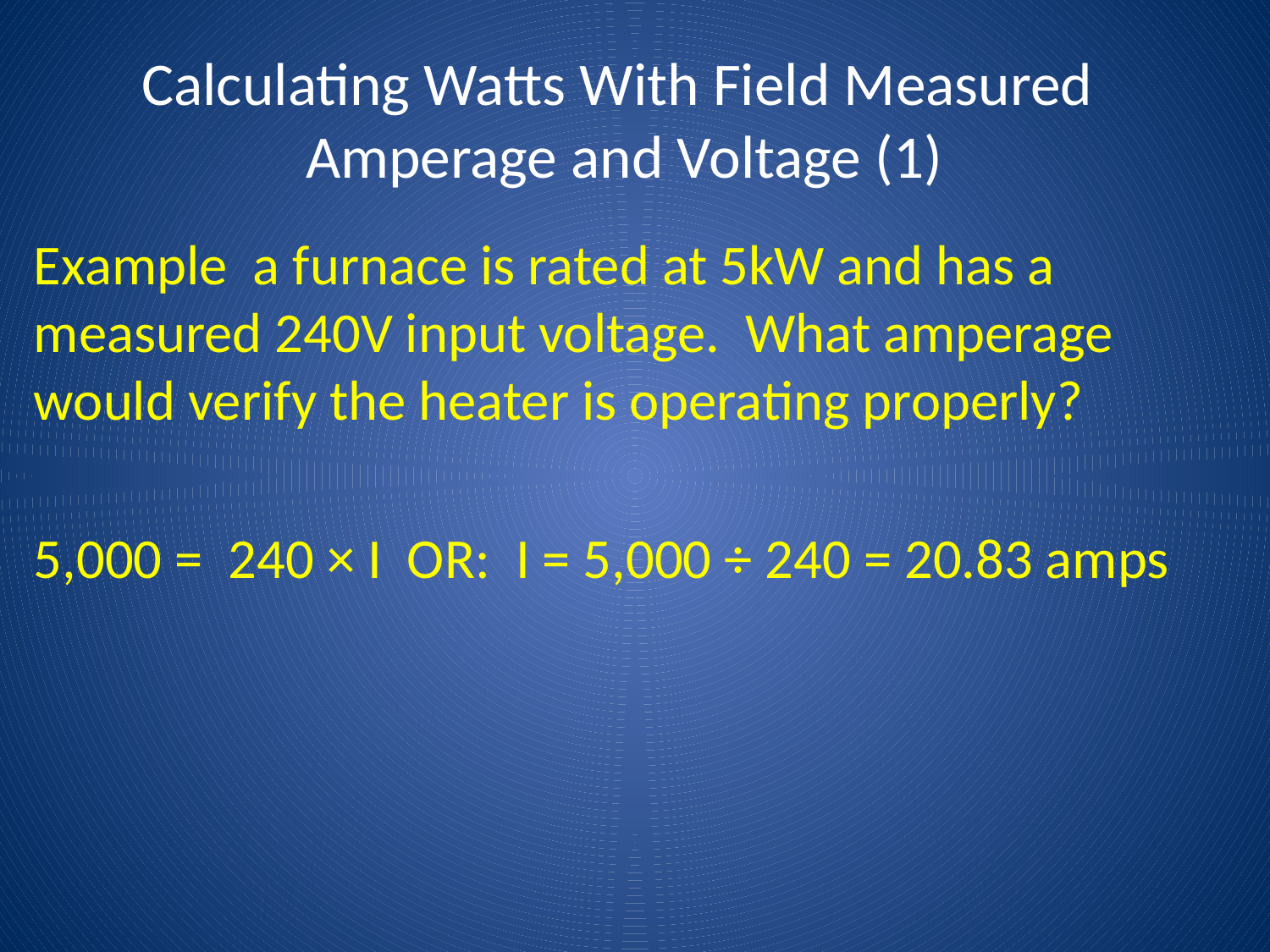

# Calculating Watts With Field Measured  Amperage and Voltage (1)
Example  a furnace is rated at 5kW and has a measured 240V input voltage.  What amperage would verify the heater is operating properly?

5,000 =  240 × I  OR:  I = 5,000 ÷ 240 = 20.83 amps